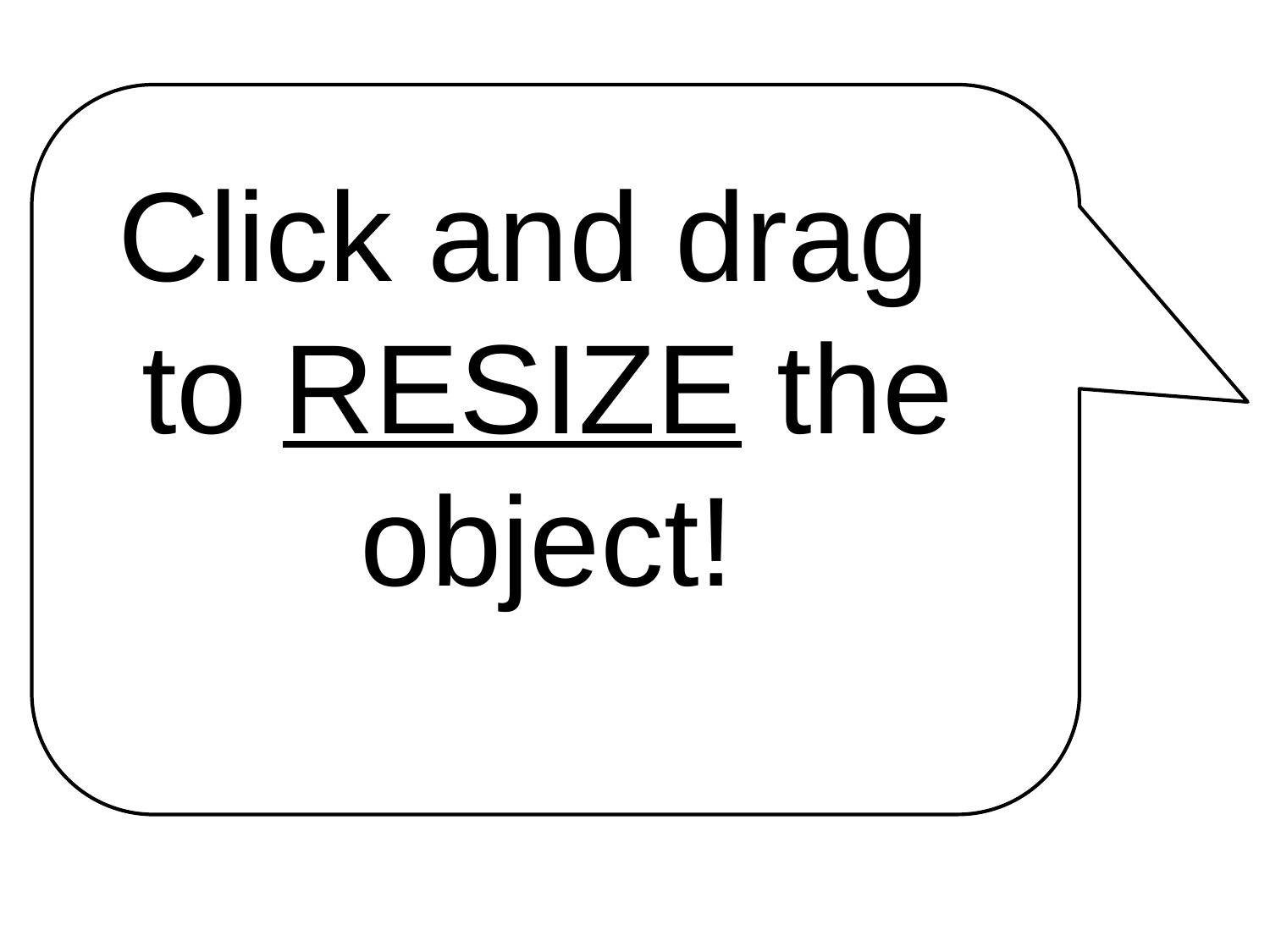

Click and drag to RESIZE the object!